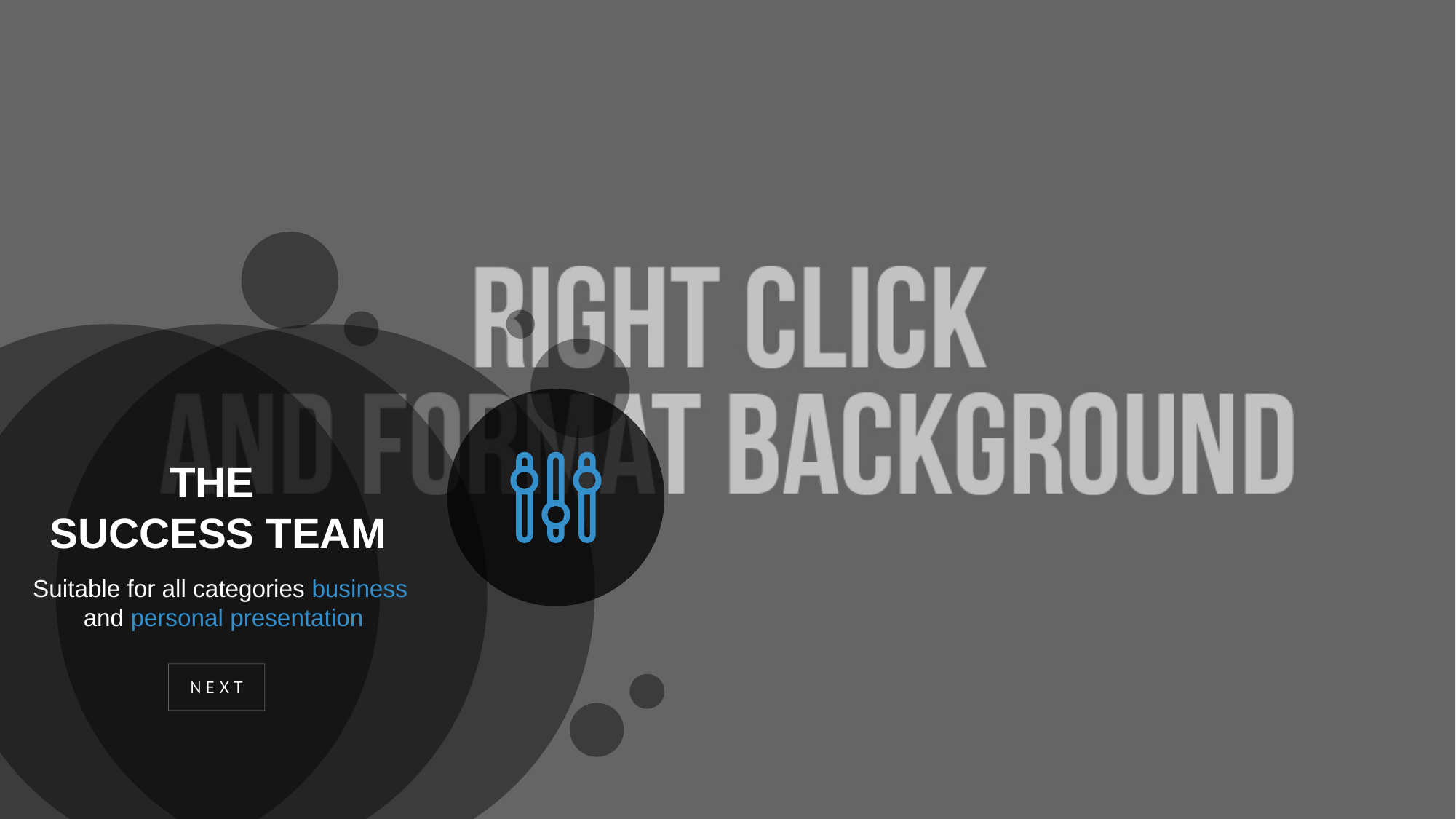

THE
SUCCESS TEAM

Suitable for all categories business
and personal presentation

NEXT